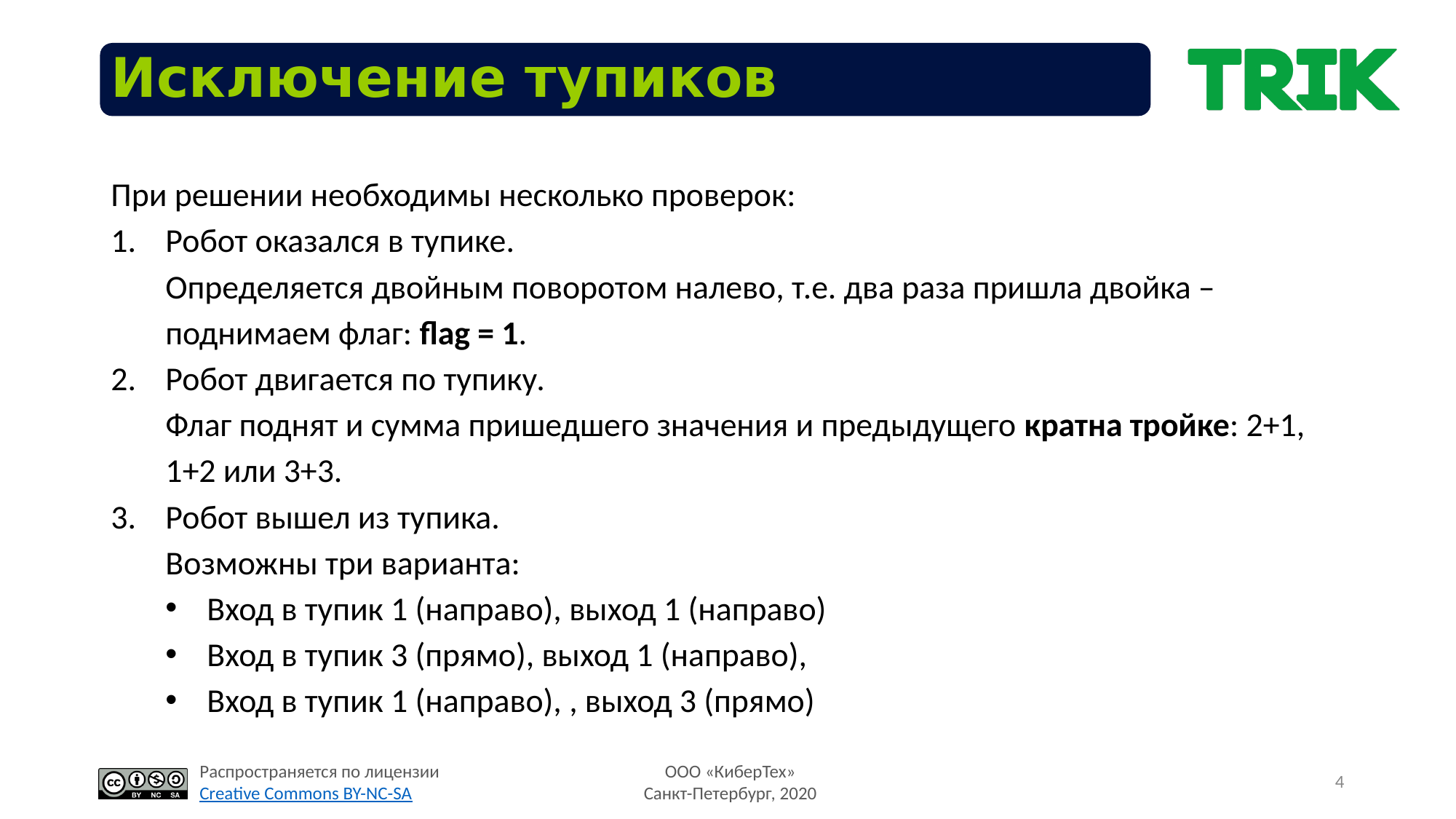

# Исключение тупиков
При решении необходимы несколько проверок:
Робот оказался в тупике.
Определяется двойным поворотом налево, т.е. два раза пришла двойка – поднимаем флаг: flag = 1.
Робот двигается по тупику.
Флаг поднят и сумма пришедшего значения и предыдущего кратна тройке: 2+1, 1+2 или 3+3.
Робот вышел из тупика.
Возможны три варианта:
Вход в тупик 1 (направо), выход 1 (направо)
Вход в тупик 3 (прямо), выход 1 (направо),
Вход в тупик 1 (направо), , выход 3 (прямо)

4